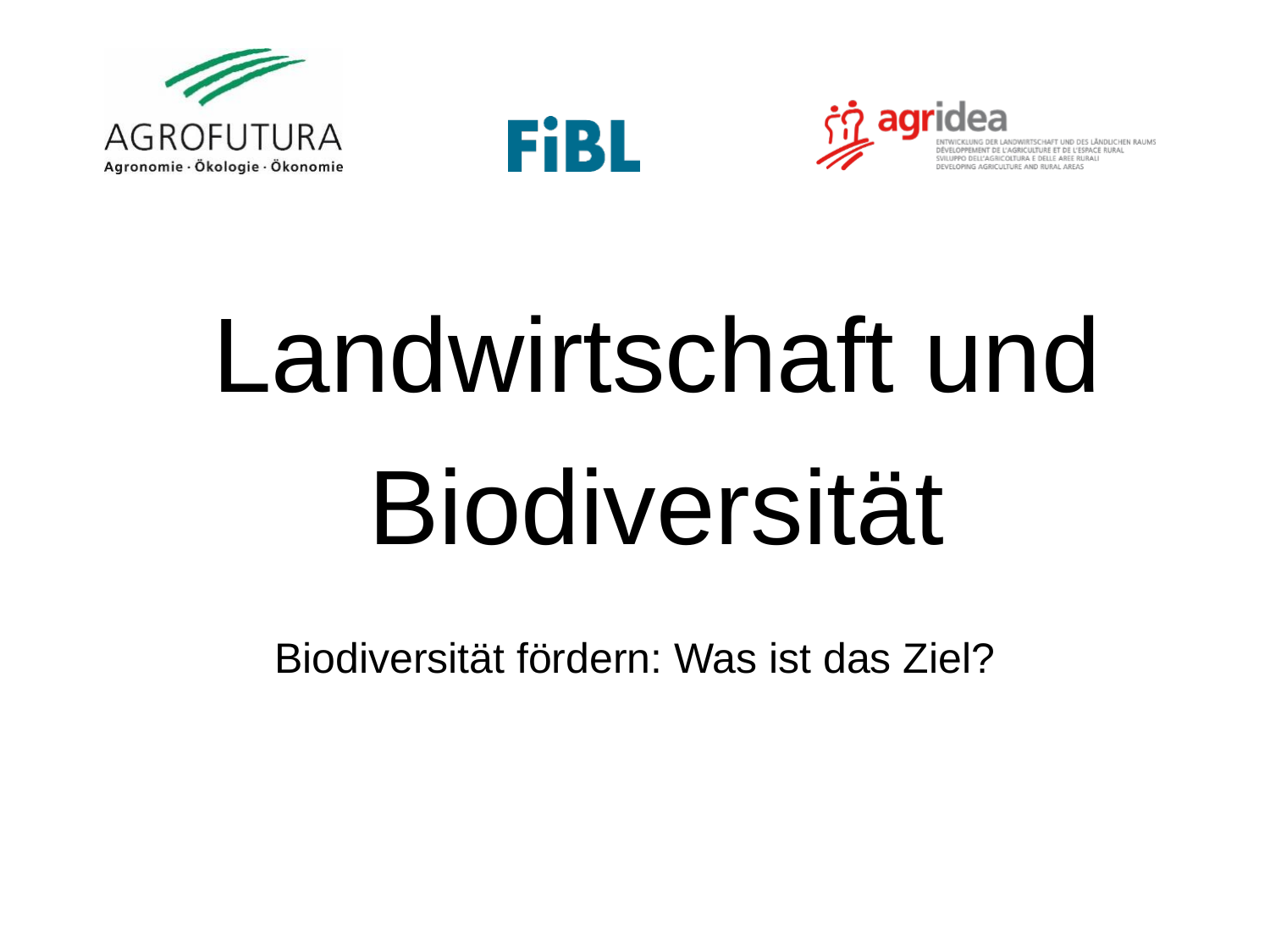

# Landwirtschaft und Biodiversität

Biodiversität fördern: Was ist das Ziel?